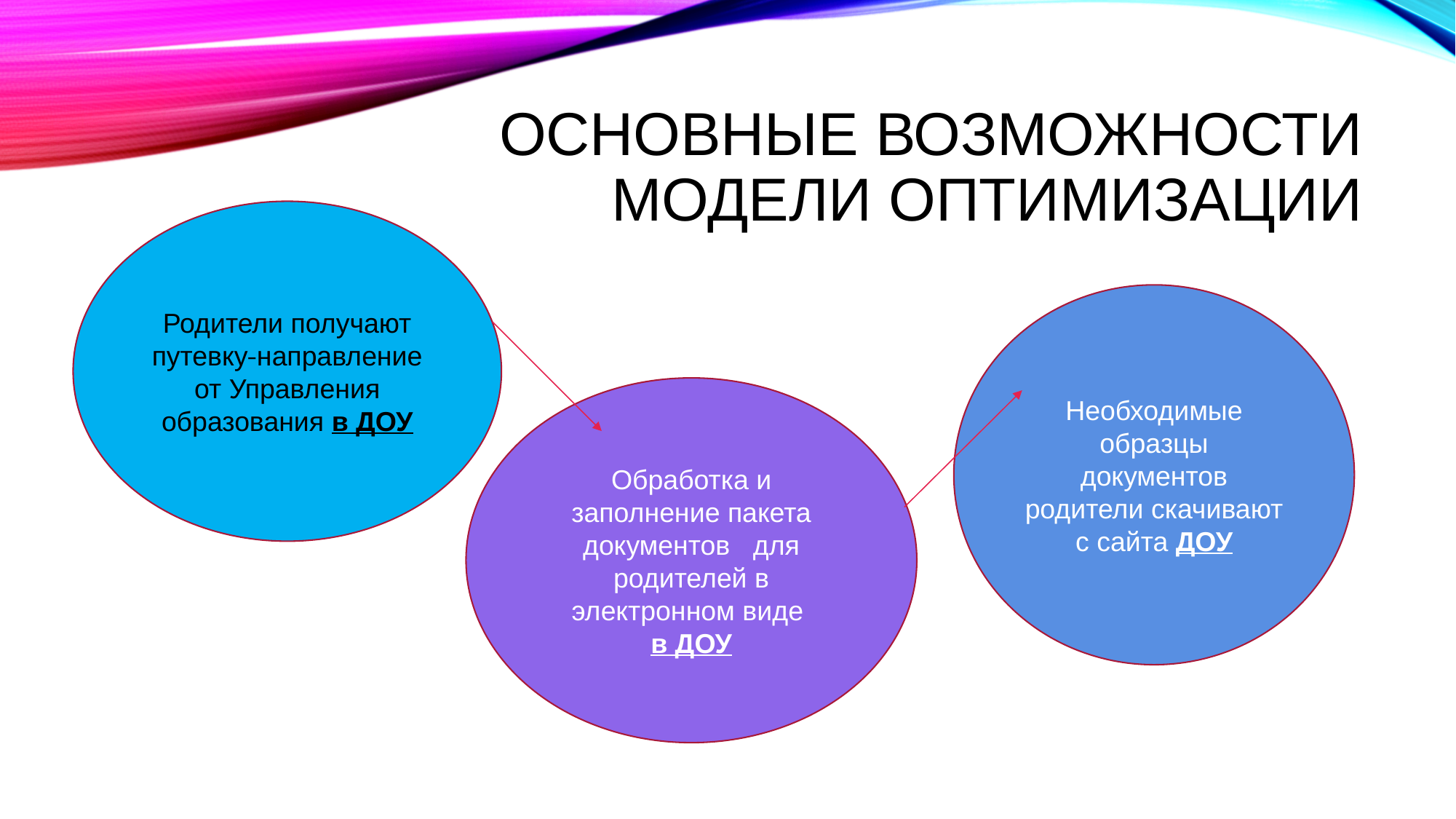

# Основные возможности модели оптимизации
Родители получают путевку-направление от Управления образования в ДОУ
Необходимые образцы документов родители скачивают с сайта ДОУ
Обработка и заполнение пакета документов   для родителей в электронном виде
в ДОУ